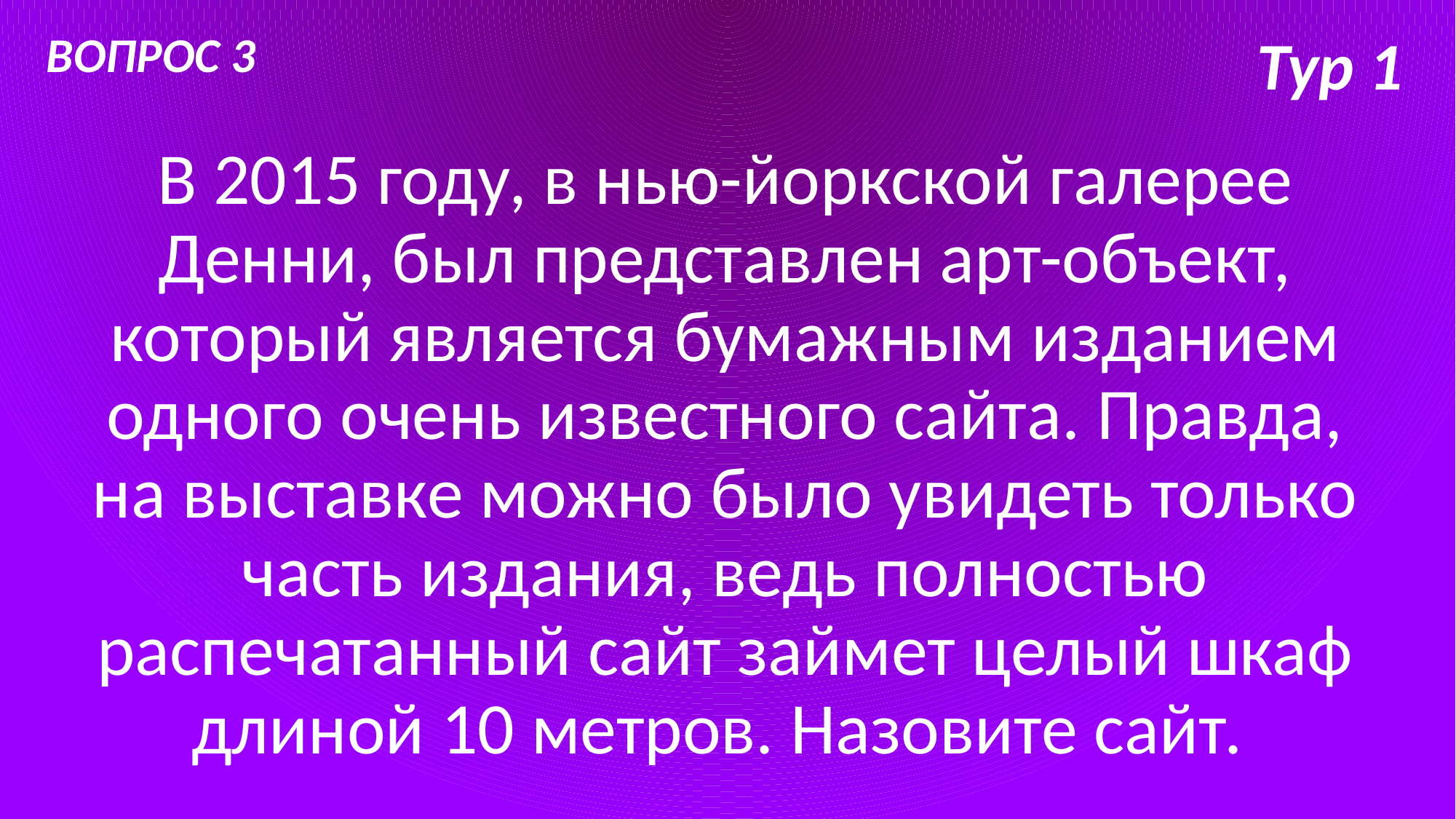

ВОПРОС 3
# Тур 1
В 2015 году, в нью-йоркской галерее Денни, был представлен арт-объект, который является бумажным изданием одного очень известного сайта. Правда, на выставке можно было увидеть только часть издания, ведь полностью распечатанный сайт займет целый шкаф длиной 10 метров. Назовите сайт.